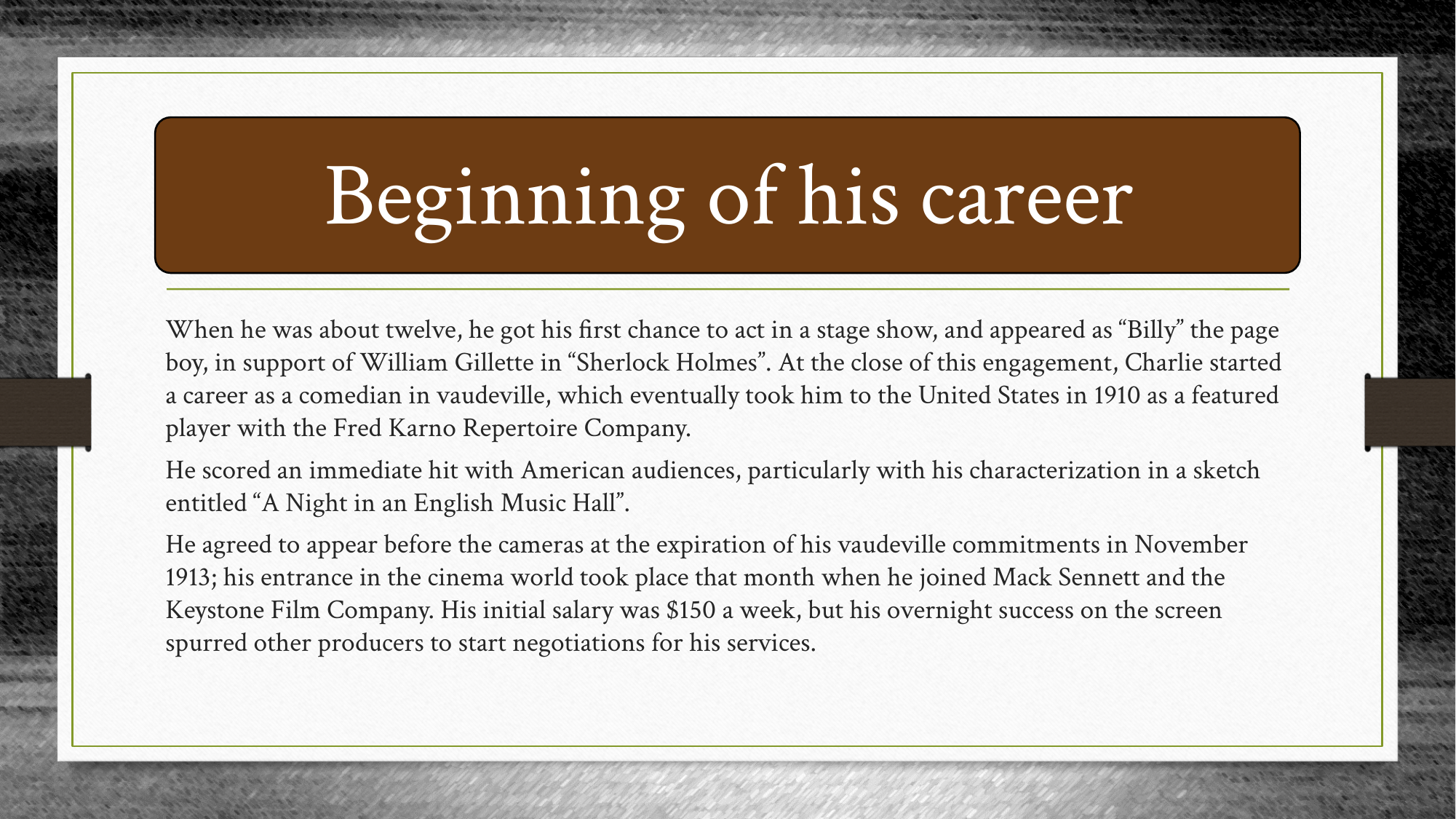

Beginning of his career

When he was about twelve, he got his first chance to act in a stage show, and appeared as “Billy” the page boy, in support of William Gillette in “Sherlock Holmes”. At the close of this engagement, Charlie started a career as a comedian in vaudeville, which eventually took him to the United States in 1910 as a featured player with the Fred Karno Repertoire Company.
He scored an immediate hit with American audiences, particularly with his characterization in a sketch entitled “A Night in an English Music Hall”.
He agreed to appear before the cameras at the expiration of his vaudeville commitments in November 1913; his entrance in the cinema world took place that month when he joined Mack Sennett and the Keystone Film Company. His initial salary was $150 a week, but his overnight success on the screen spurred other producers to start negotiations for his services.